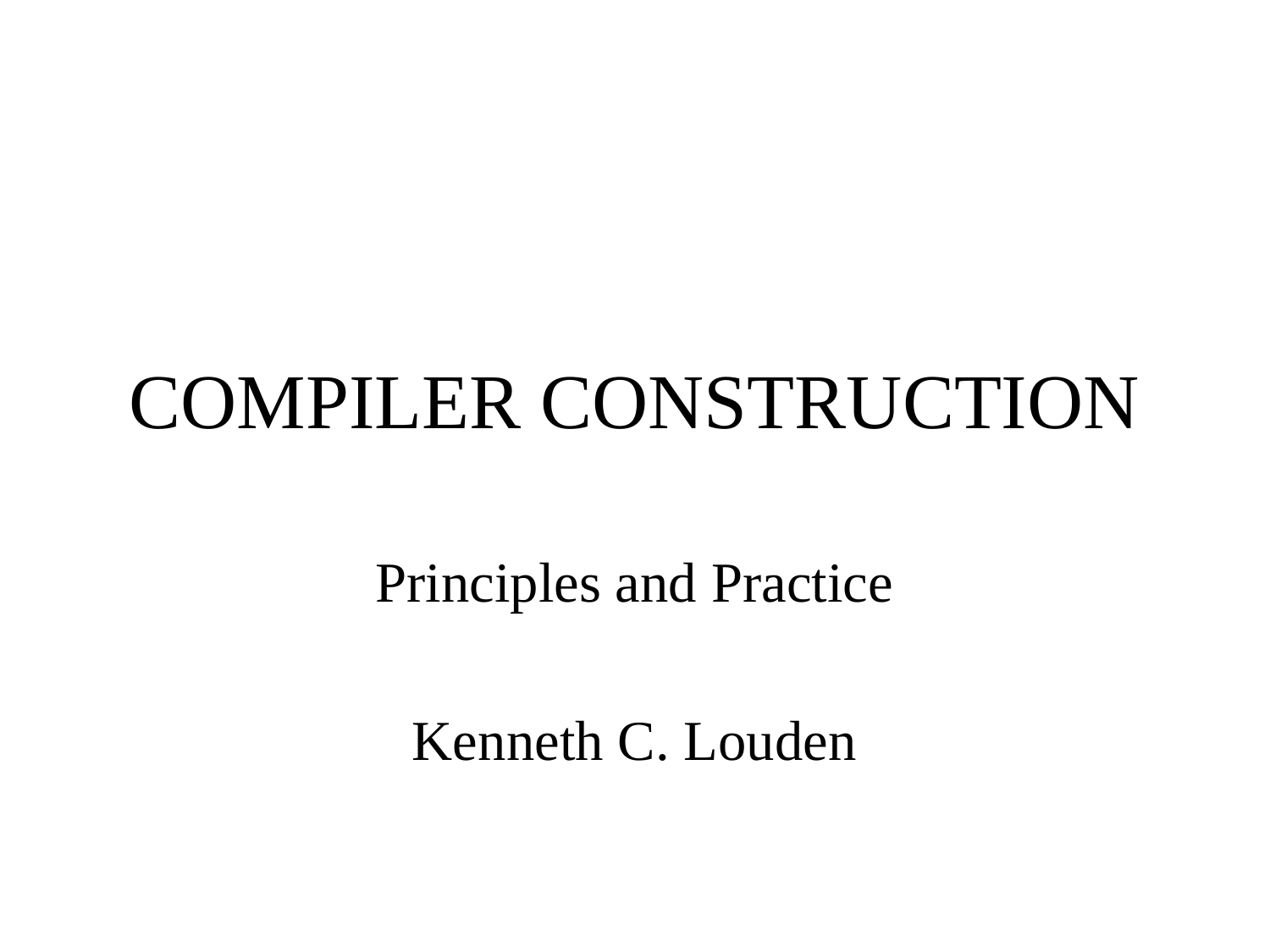

# COMPILER CONSTRUCTION
Principles and Practice

Kenneth C. Louden